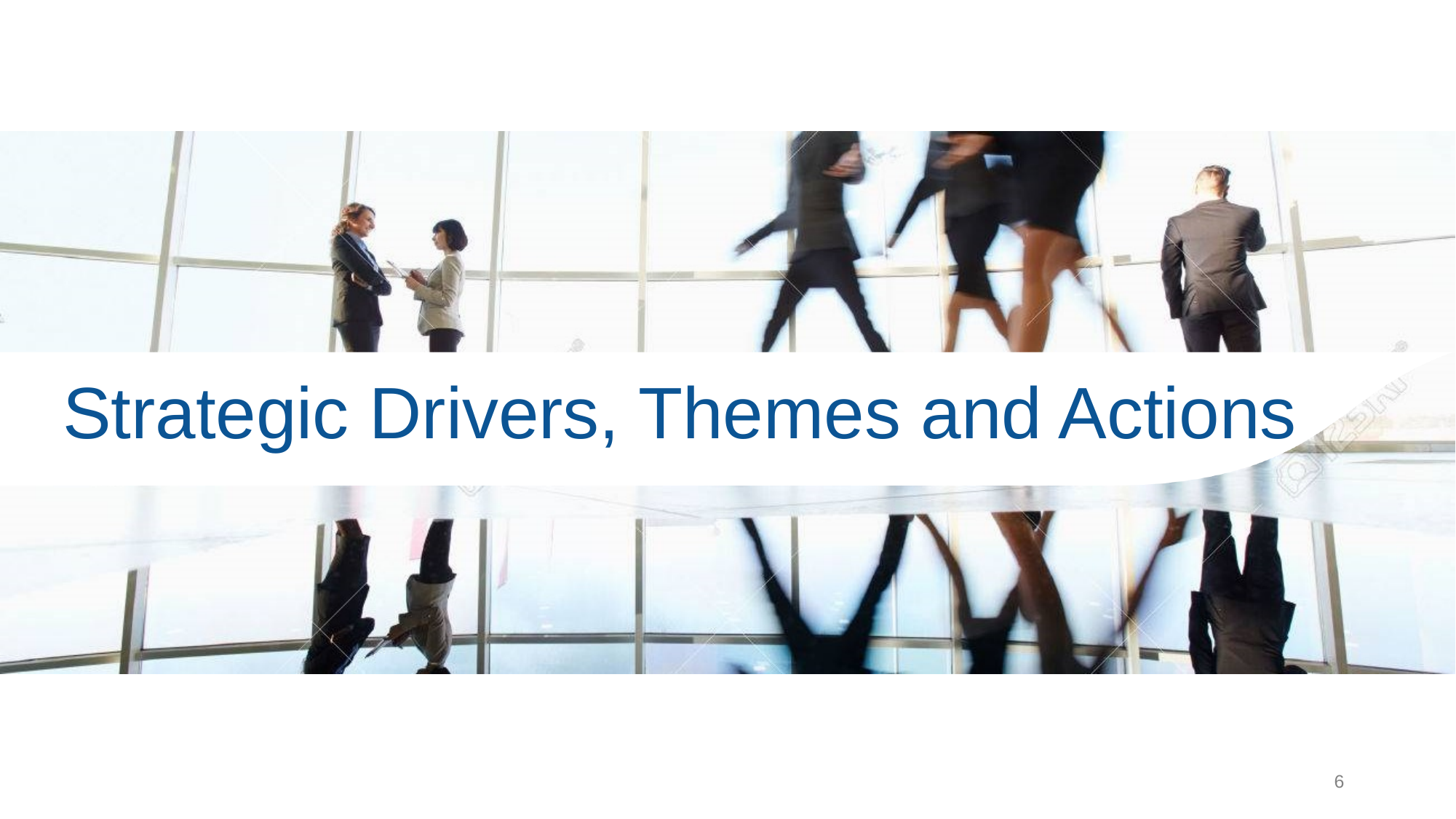

# Strategic Drivers, Themes and Actions
6